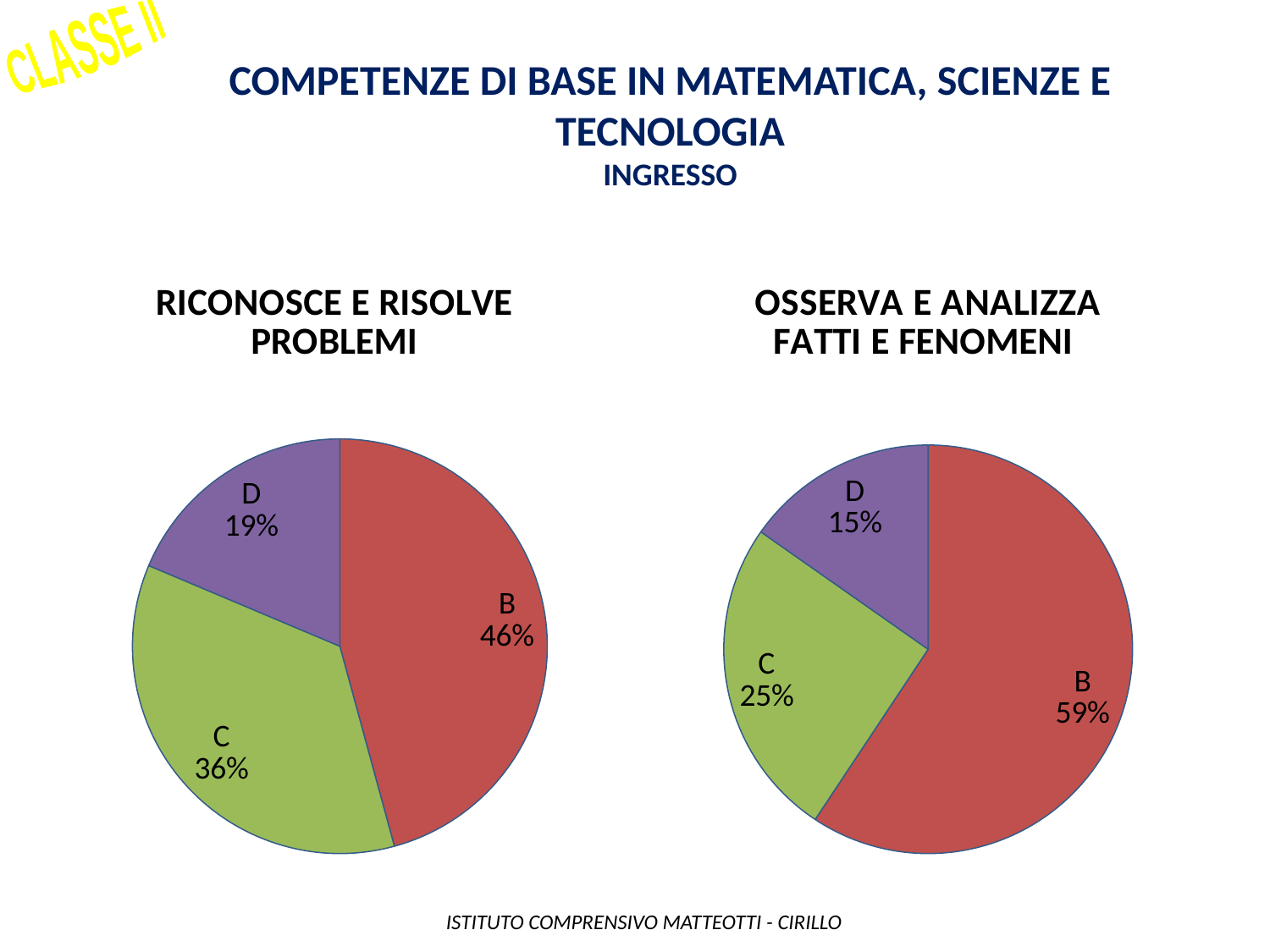

CLASSE II
Competenze di base in matematica, scienze e tecnologia
INGRESSO

### Chart: RICONOSCE E RISOLVE PROBLEMI

| Category |  |
|---|---|
| A | 0.0 |
| B | 27.0 |
| C | 21.0 |
| D | 11.0 |

### Chart: OSSERVA E ANALIZZA FATTI E FENOMENI

| Category |  |
|---|---|
| A | 0.0 |
| B | 35.0 |
| C | 15.0 |
| D | 9.0 |
 ISTITUTO COMPRENSIVO MATTEOTTI - CIRILLO